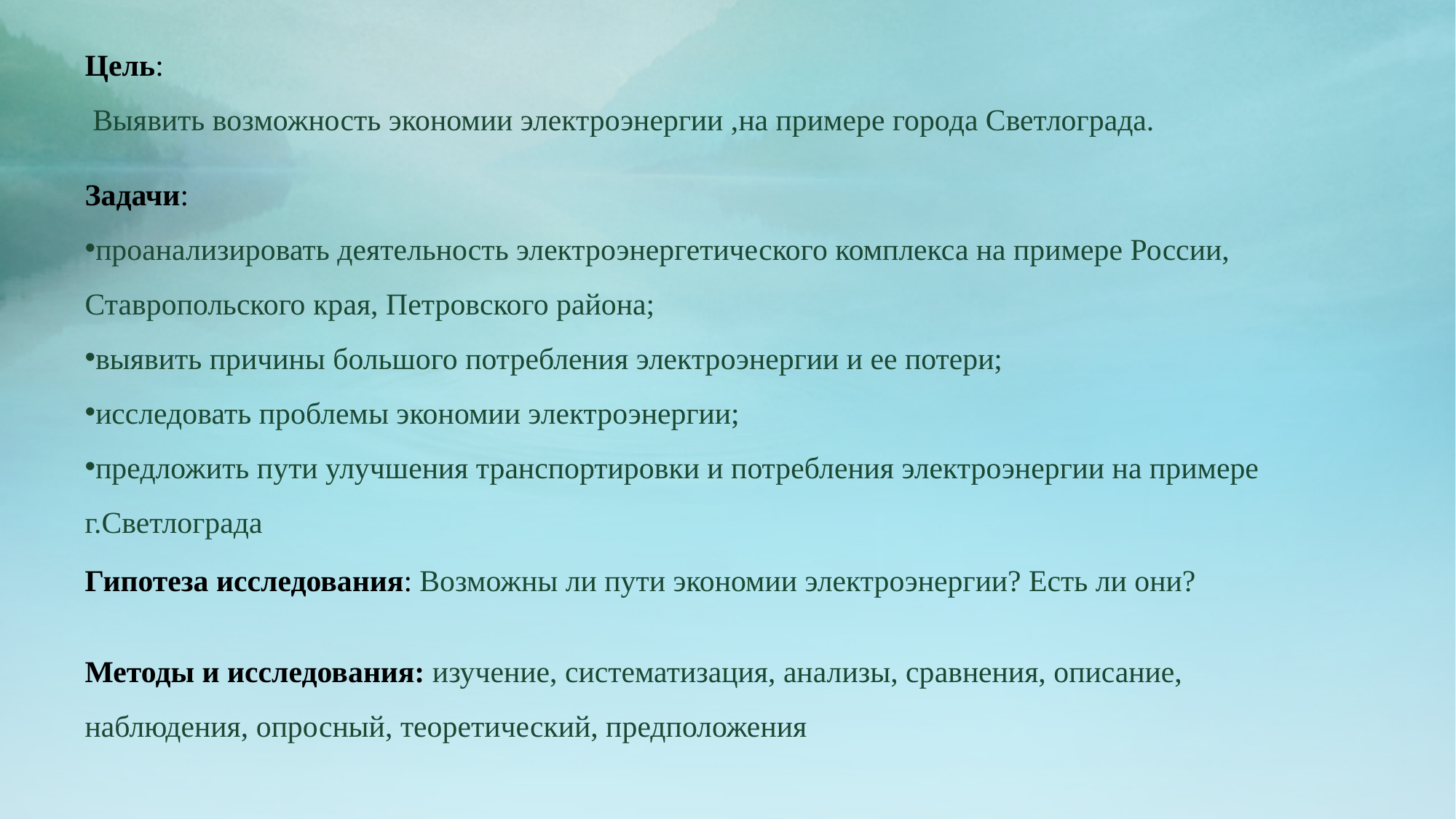

Цель:
 Выявить возможность экономии электроэнергии ,на примере города Светлограда.
Задачи:
проанализировать деятельность электроэнергетического комплекса на примере России, Ставропольского края, Петровского района;
выявить причины большого потребления электроэнергии и ее потери;
исследовать проблемы экономии электроэнергии;
предложить пути улучшения транспортировки и потребления электроэнергии на примере г.Светлограда
Гипотеза исследования: Возможны ли пути экономии электроэнергии? Есть ли они?

Методы и исследования: изучение, систематизация, анализы, сравнения, описание, наблюдения, опросный, теоретический, предположения